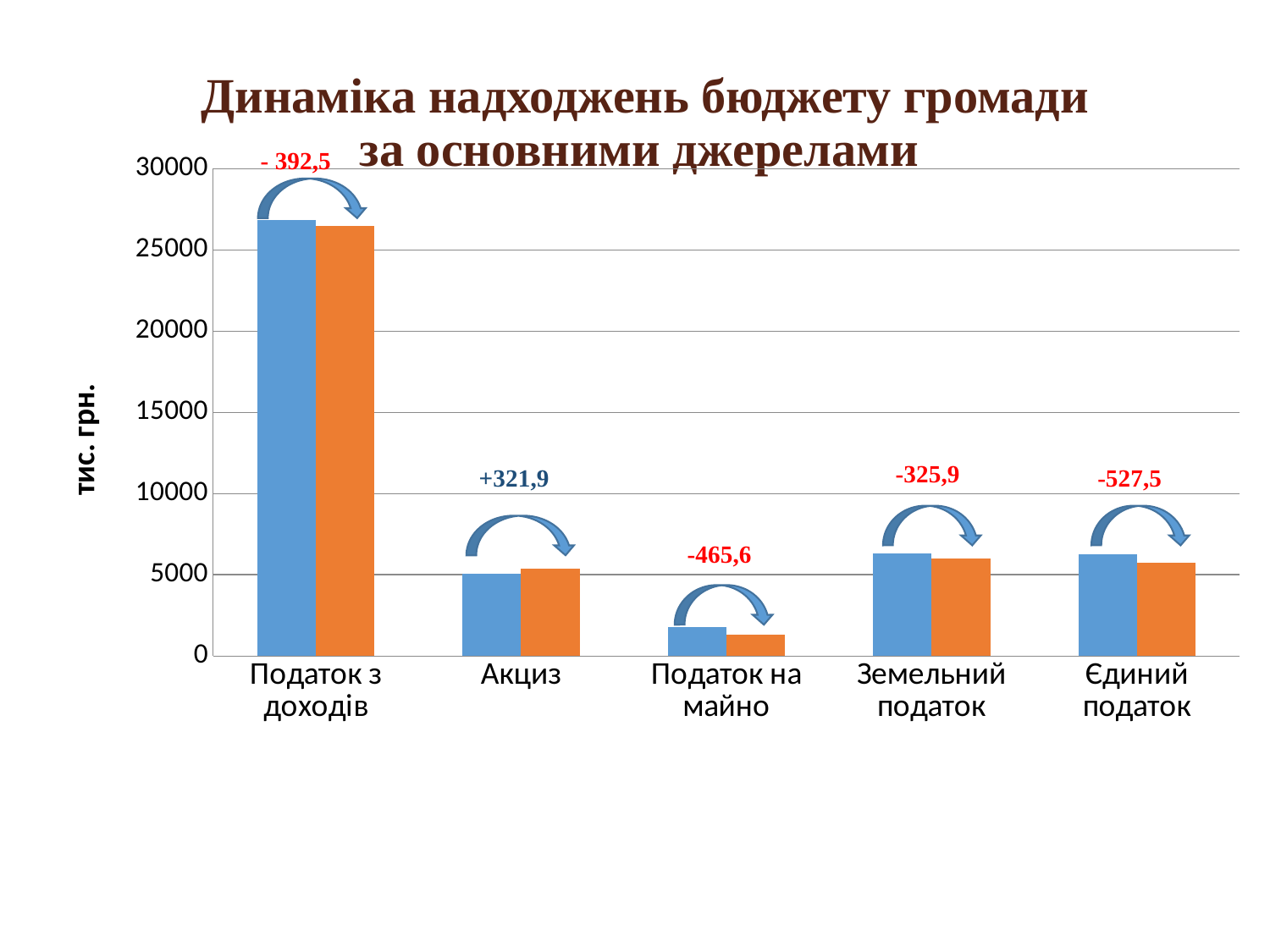

# Динаміка надходжень бюджету громади за основними джерелами
- 392,5

### Chart

| Category | 2019 рік | 2020 рік |
|---|---|---|
| Податок з доходів | 26841.599999999988 | 26449.1 |
| Акциз | 5059.900000000001 | 5381.8 |
| Податок на майно | 1793.3 | 1327.7 |
| Земельний податок | 6315.8 | 5989.9 |
| Єдиний податок | 6261.6 | 5734.1 |
-325,9
-527,5
+321,9

-465,6